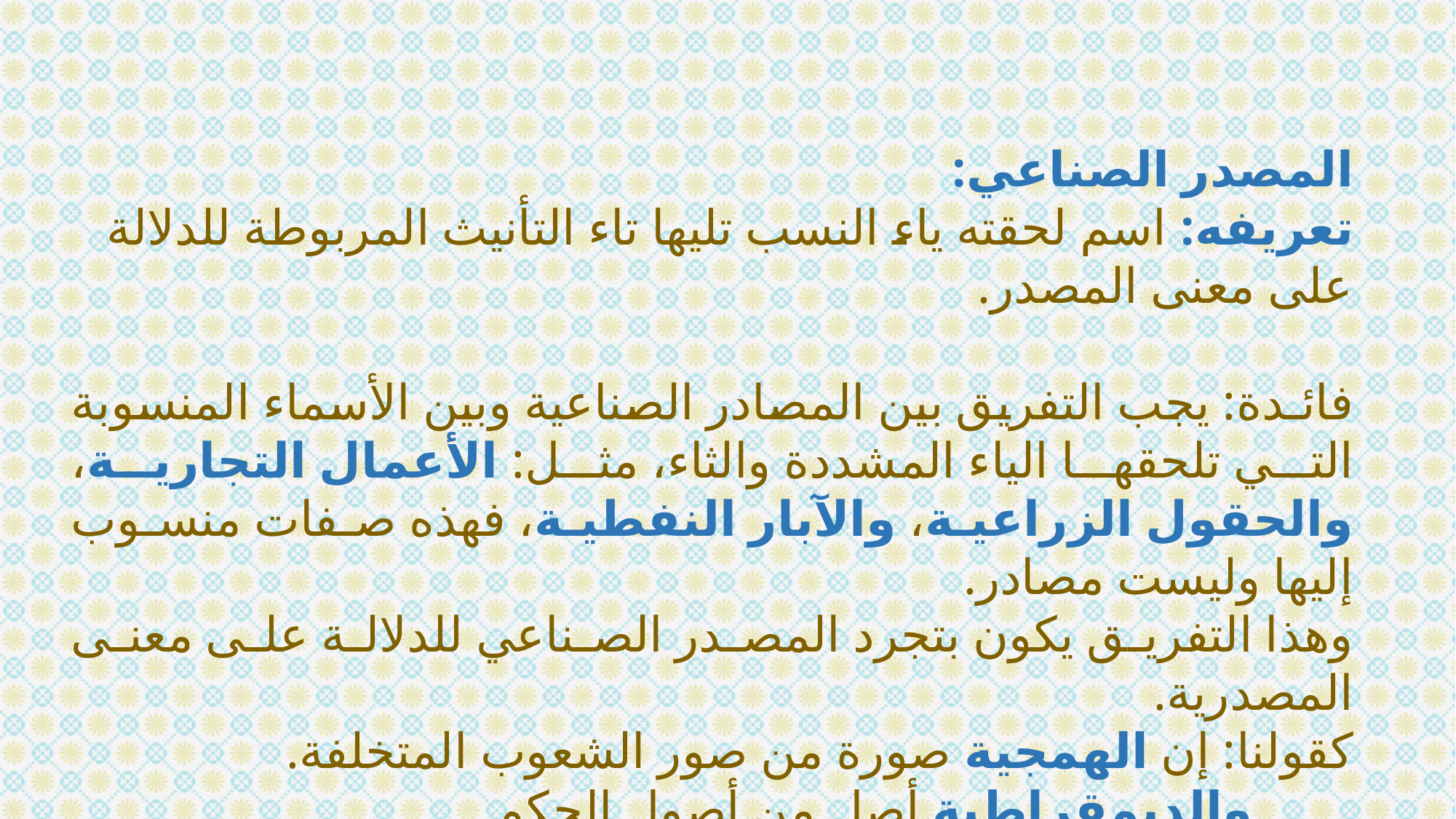

المصدر الصناعي:
تعريفه: اسم لحقته ياء النسب تليها تاء التأنيث المربوطة للدلالة على معنى المصدر.

فائـدة: يجب التفريق بين المصادر الصناعية وبين الأسماء المنسوبة التي تلحقها الياء المشددة والثاء، مثل: الأعمال التجارية، والحقول الزراعية، والآبار النفطية، فهذه صفات منسوب إليها وليست مصادر.
وهذا التفريق يكون بتجرد المصدر الصناعي للدلالة على معنى المصدرية.
كقولنا: إن الهمجية صورة من صور الشعوب المتخلفة.
        والديمقراطية أصل من أصول الحكم .
فكلمتي: الهمجية والديمقراطية مصادر صناعية لدلالة كل منهما على معنى المصدر.